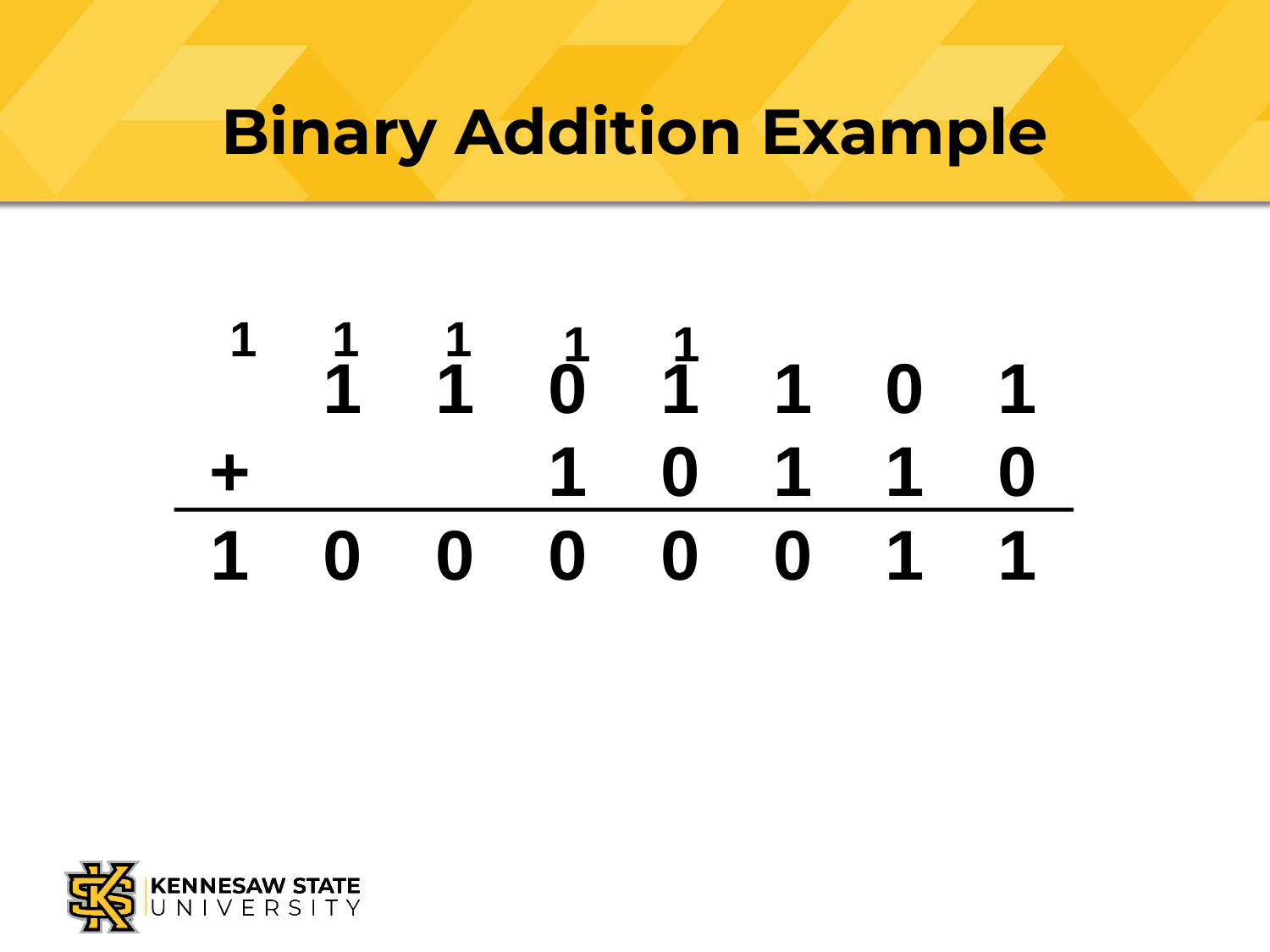

# Binary Addition Example
	1

	1

	1

	1
	1

1
1
0
1
1
0
1

+

1
0
1
1
0

1

0
0
0
0
0
1
1